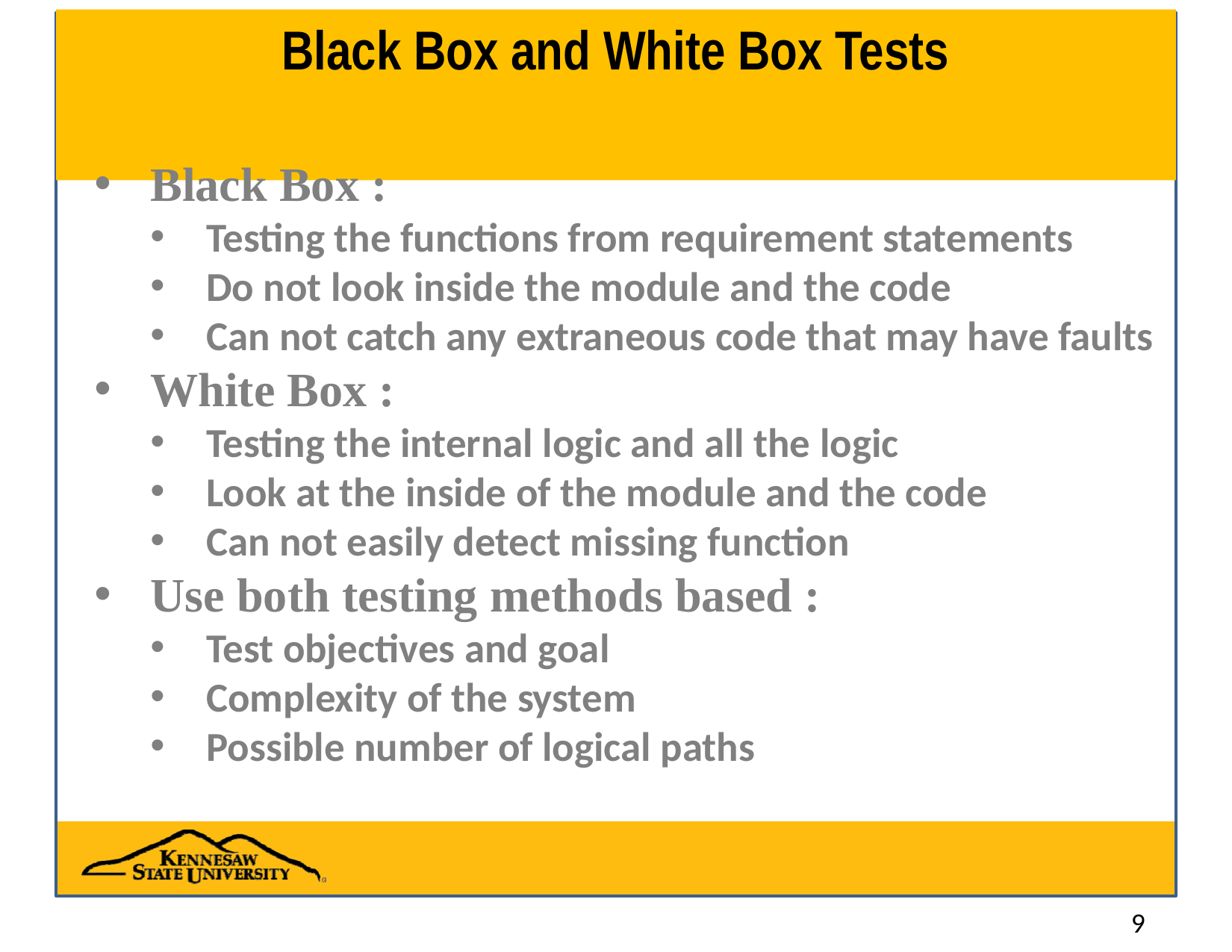

# Black Box and White Box Tests
Black Box :
Testing the functions from requirement statements
Do not look inside the module and the code
Can not catch any extraneous code that may have faults
White Box :
Testing the internal logic and all the logic
Look at the inside of the module and the code
Can not easily detect missing function
Use both testing methods based :
Test objectives and goal
Complexity of the system
Possible number of logical paths